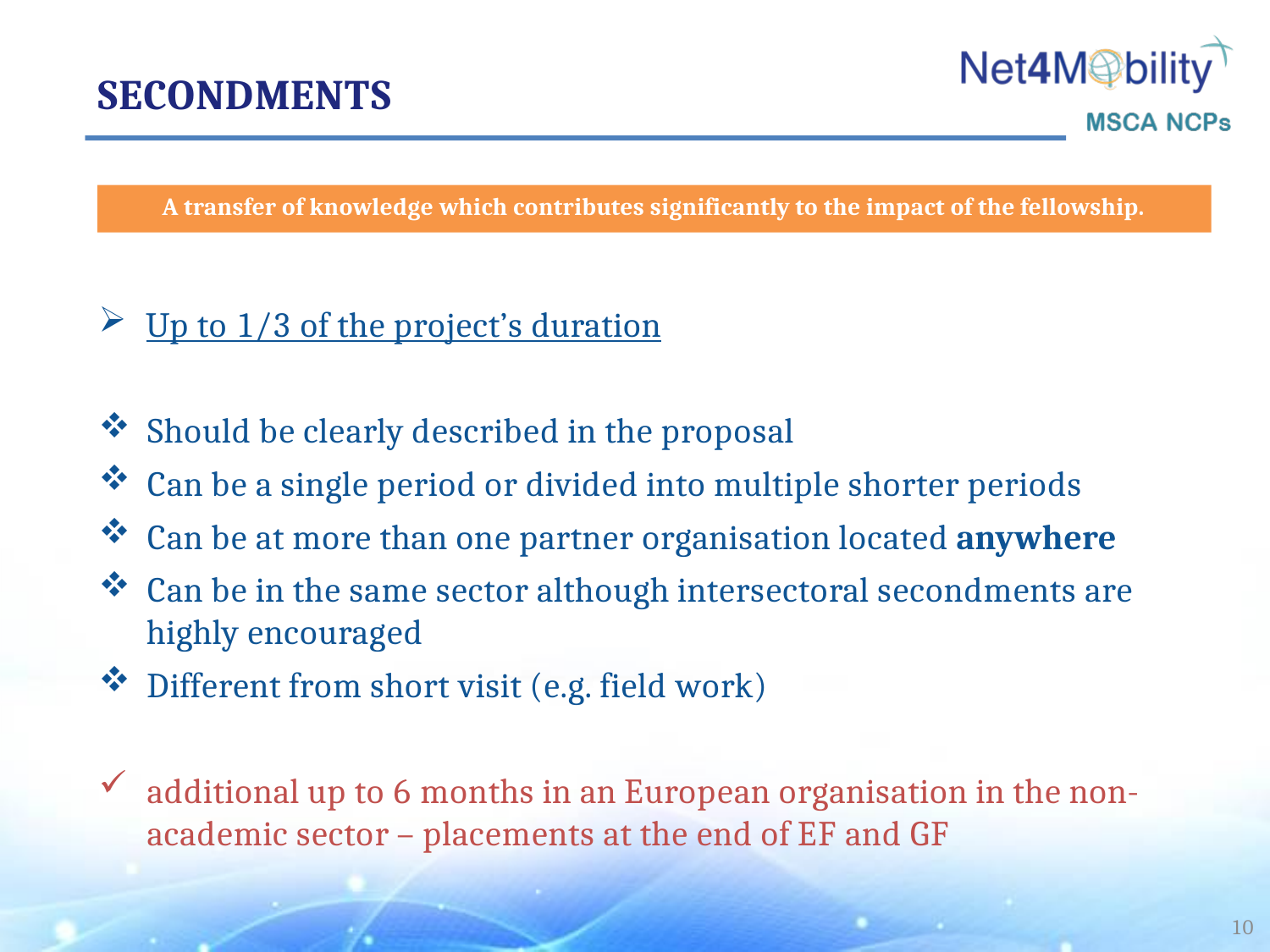

Secondments
A transfer of knowledge which contributes significantly to the impact of the fellowship.
Up to 1/3 of the project’s duration

Should be clearly described in the proposal
Can be a single period or divided into multiple shorter periods
Can be at more than one partner organisation located anywhere
Can be in the same sector although intersectoral secondments are highly encouraged
Different from short visit (e.g. field work)

additional up to 6 months in an European organisation in the non-academic sector – placements at the end of EF and GF
II. Convocatoria MSCA IF 2015
10